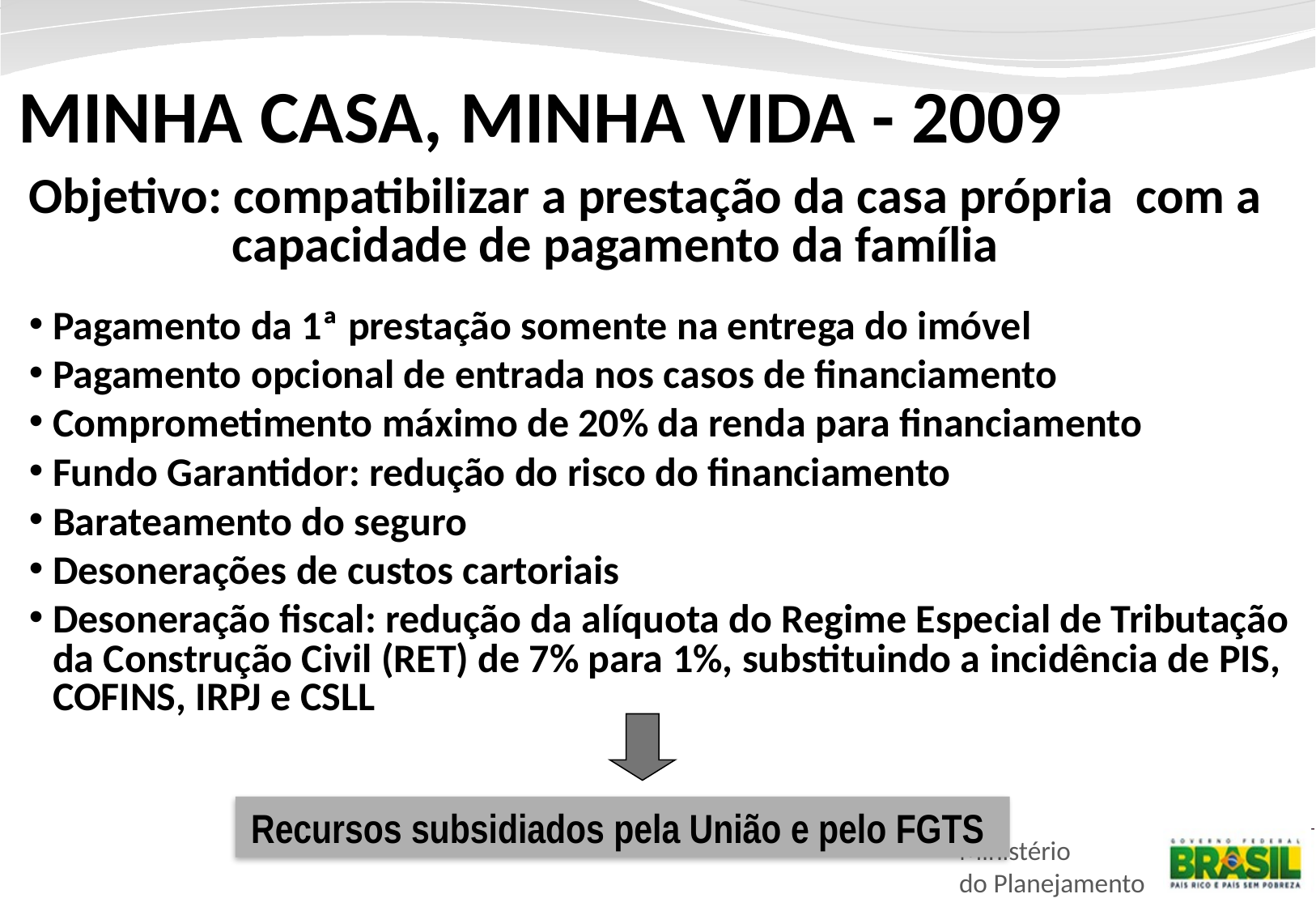

MINHA CASA, MINHA VIDA - 2009
Objetivo: compatibilizar a prestação da casa própria  com a capacidade de pagamento da família

Pagamento da 1ª prestação somente na entrega do imóvel
Pagamento opcional de entrada nos casos de financiamento
Comprometimento máximo de 20% da renda para financiamento
Fundo Garantidor: redução do risco do financiamento
Barateamento do seguro
Desonerações de custos cartoriais
Desoneração fiscal: redução da alíquota do Regime Especial de Tributação da Construção Civil (RET) de 7% para 1%, substituindo a incidência de PIS, COFINS, IRPJ e CSLL

Recursos subsidiados pela União e pelo FGTS